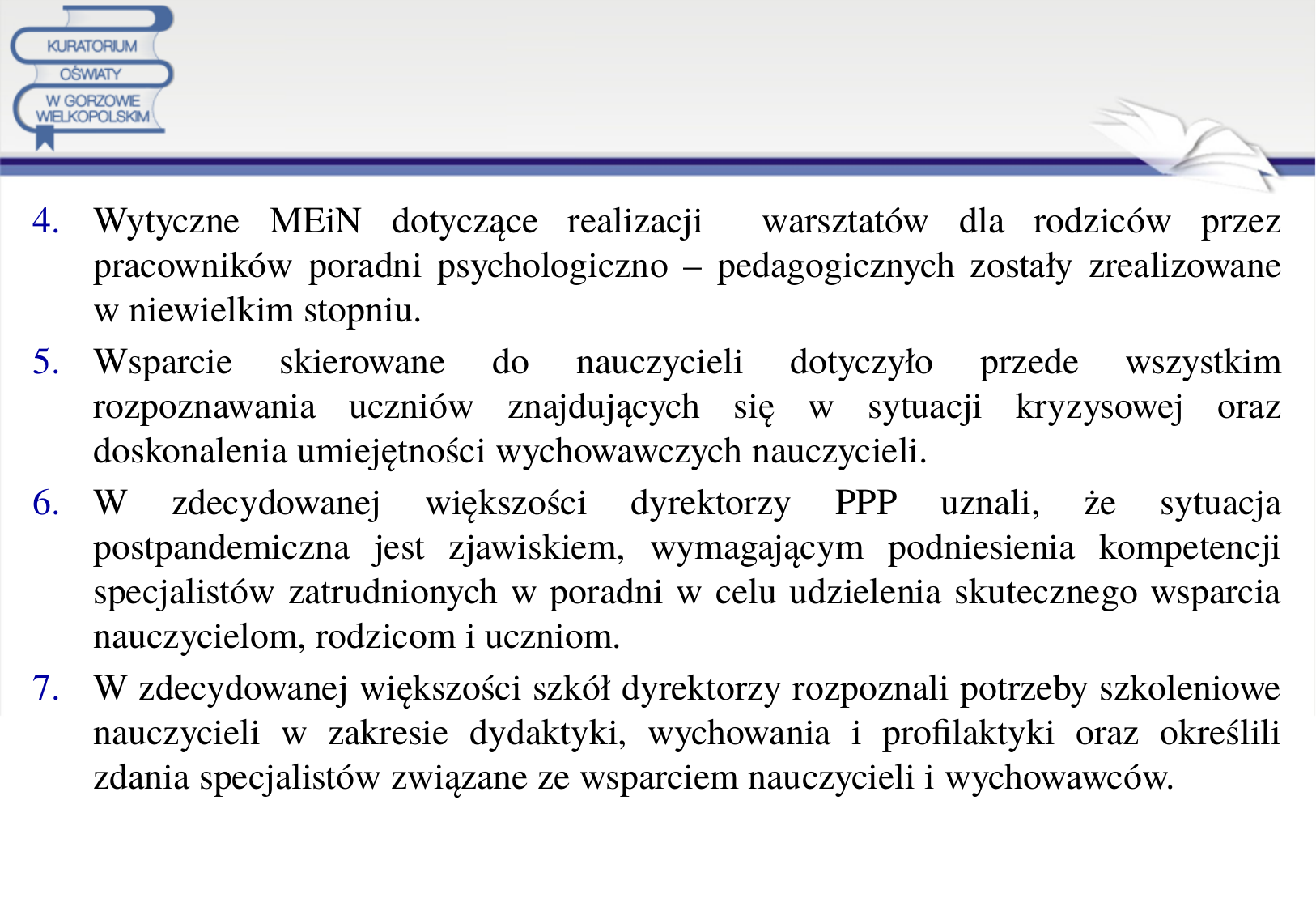

#
Wytyczne MEiN dotyczące realizacji  warsztatów dla rodziców przez pracowników poradni psychologiczno – pedagogicznych zostały zrealizowane w niewielkim stopniu.
Wsparcie skierowane do nauczycieli dotyczyło przede wszystkim rozpoznawania uczniów znajdujących się w sytuacji kryzysowej oraz doskonalenia umiejętności wychowawczych nauczycieli.
W zdecydowanej większości dyrektorzy PPP uznali, że sytuacja postpandemiczna jest zjawiskiem, wymagającym podniesienia kompetencji specjalistów zatrudnionych w poradni w celu udzielenia skutecznego wsparcia nauczycielom, rodzicom i uczniom.
W zdecydowanej większości szkół dyrektorzy rozpoznali potrzeby szkoleniowe nauczycieli w zakresie dydaktyki, wychowania i profilaktyki oraz określili zdania specjalistów związane ze wsparciem nauczycieli i wychowawców.